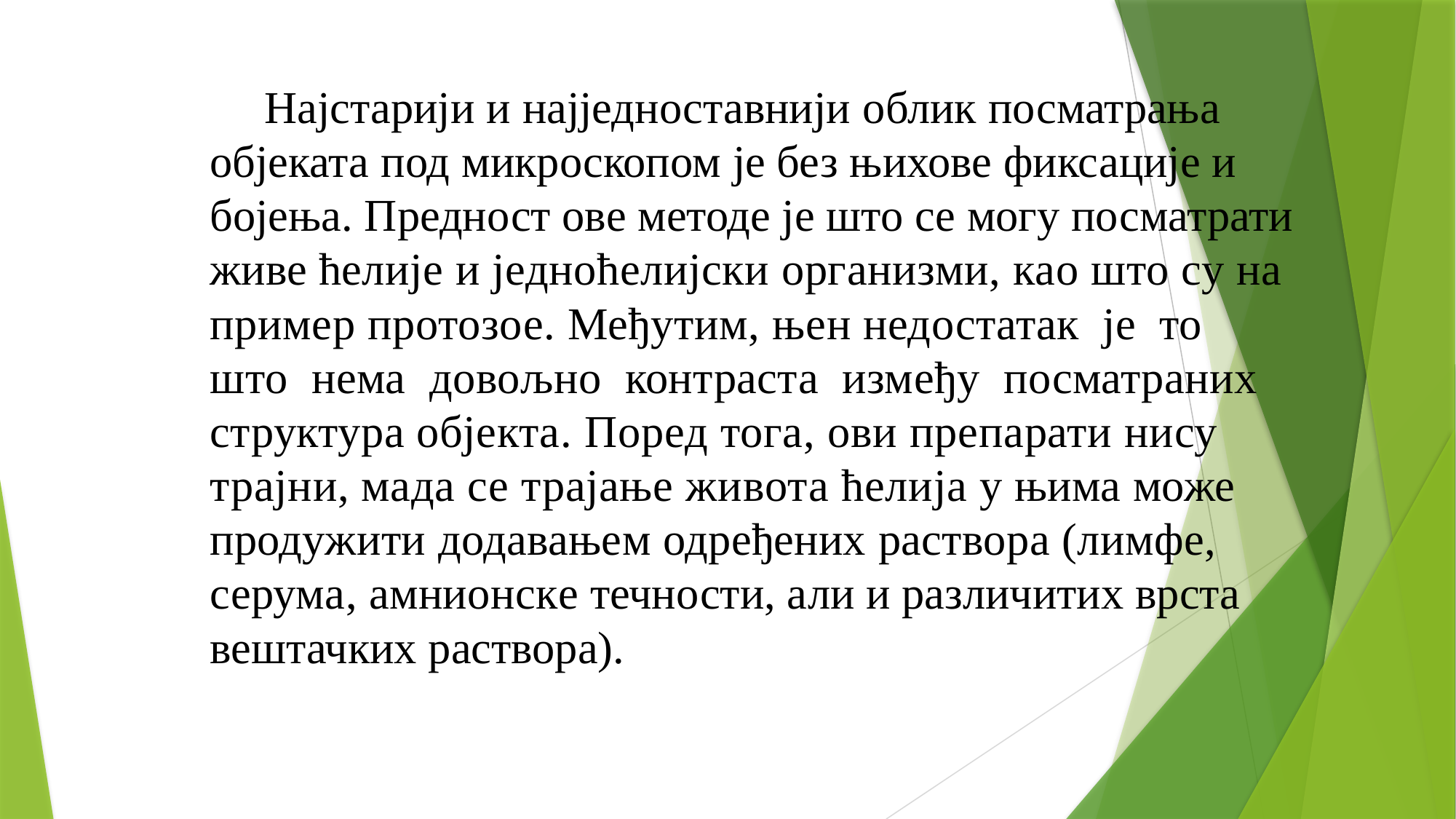

Најстарији и најједноставнији облик посматрања објеката под микроскопом је без њихове фиксације и бојења. Предност ове методе је што се могу посматрати живе ћелије и једноћелијски организми, као што су на пример протозое. Међутим, њен недостатак  је  то  што  нема  довољно  контраста  између  посматраних  структура објекта. Поред тога, ови препарати нису трајни, мада се трајање живота ћелија у њима може продужити додавањем одређених раствора (лимфе, серума, амнионске течности, али и различитих врста вештачких раствора).